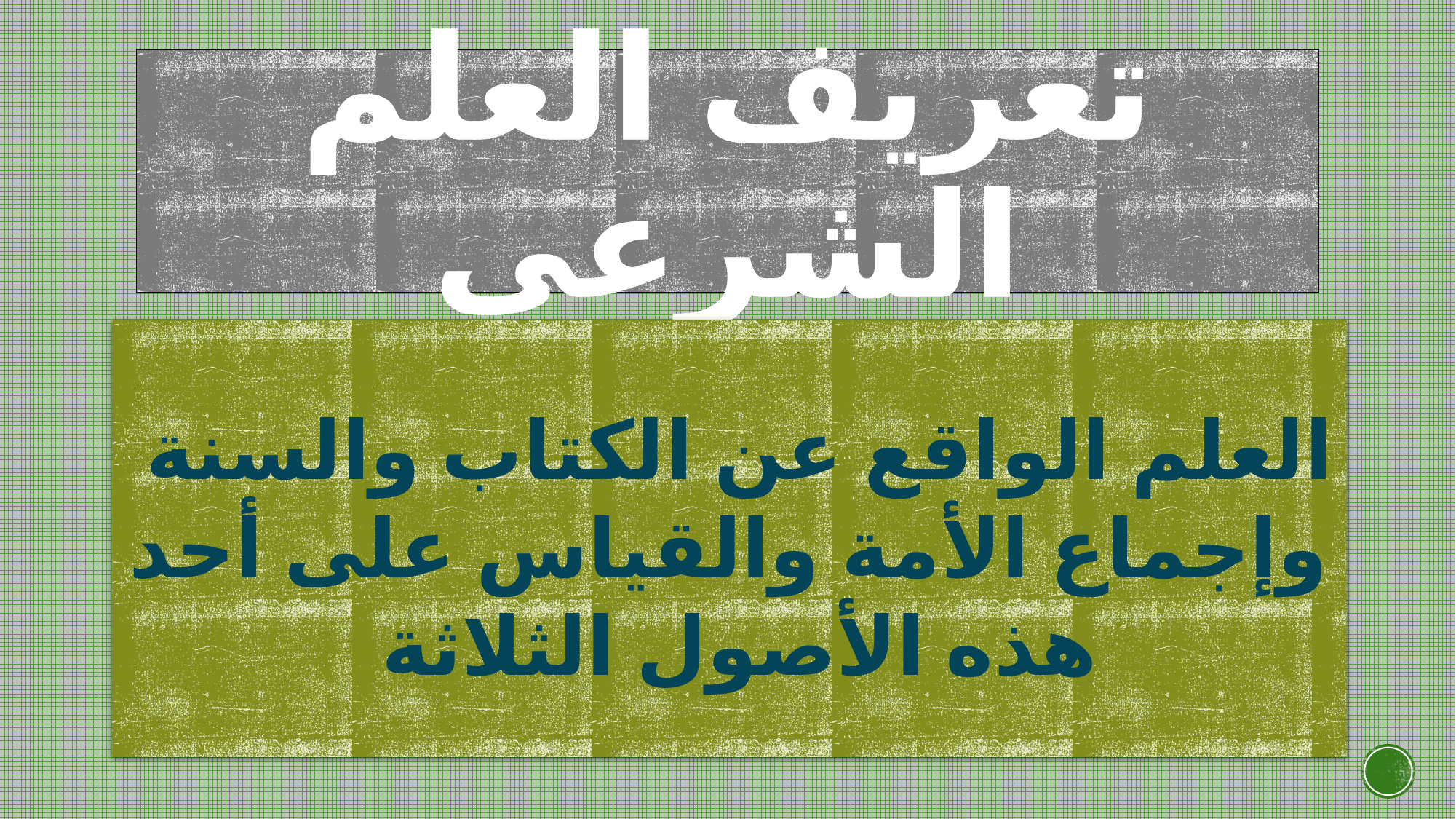

# تعريف العلم الشرعي

العلم الواقع عن الكتاب والسنة
وإجماع الأمة والقياس على أحد
هذه الأصول الثلاثة